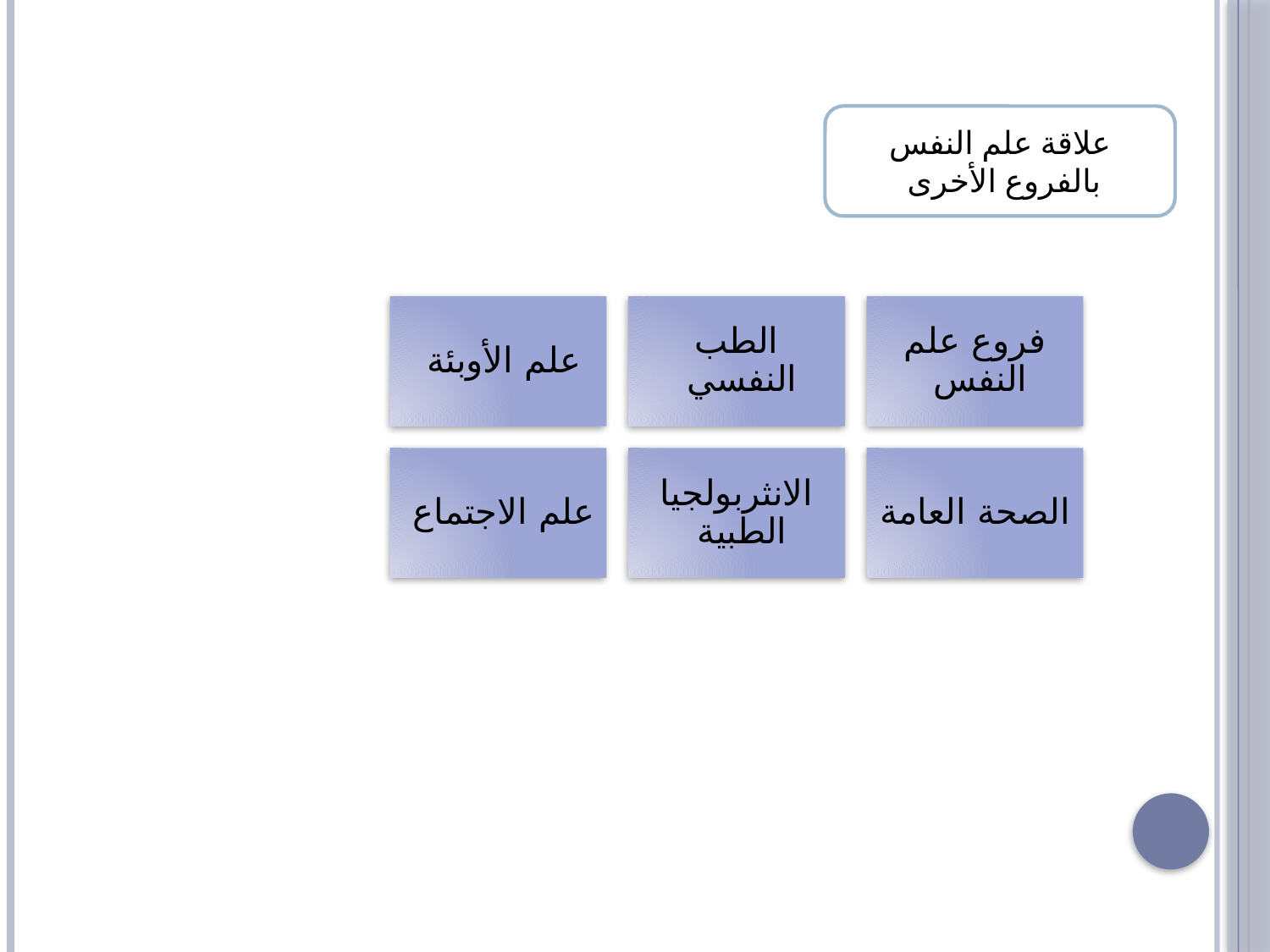

علاقة علم النفس بالفروع الأخرى
علم الأوبئة
الطب النفسي
فروع علم النفس
علم الاجتماع
الانثربولجيا الطبية
الصحة العامة